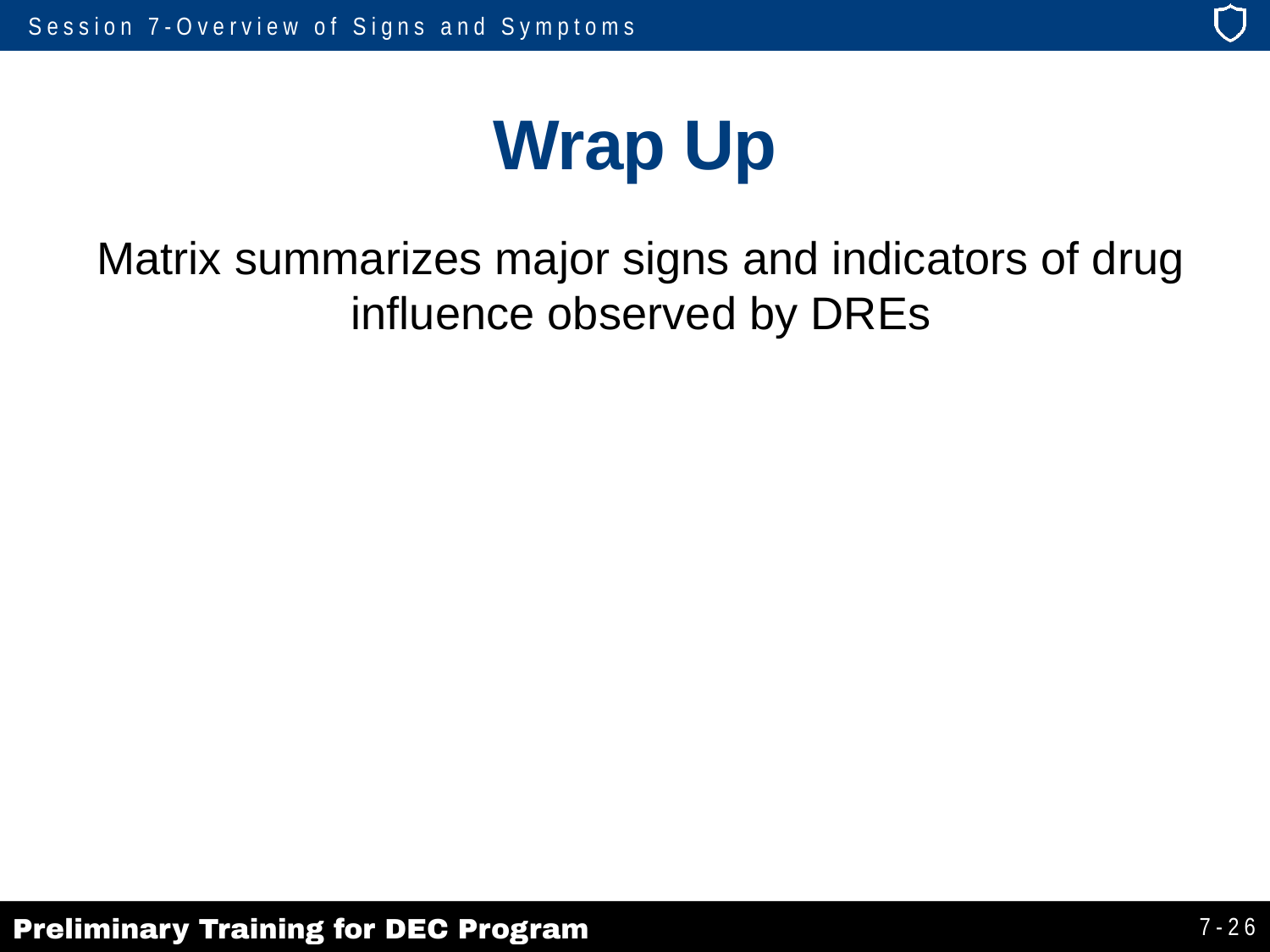

# Wrap Up
Matrix summarizes major signs and indicators of drug influence observed by DREs

7-26